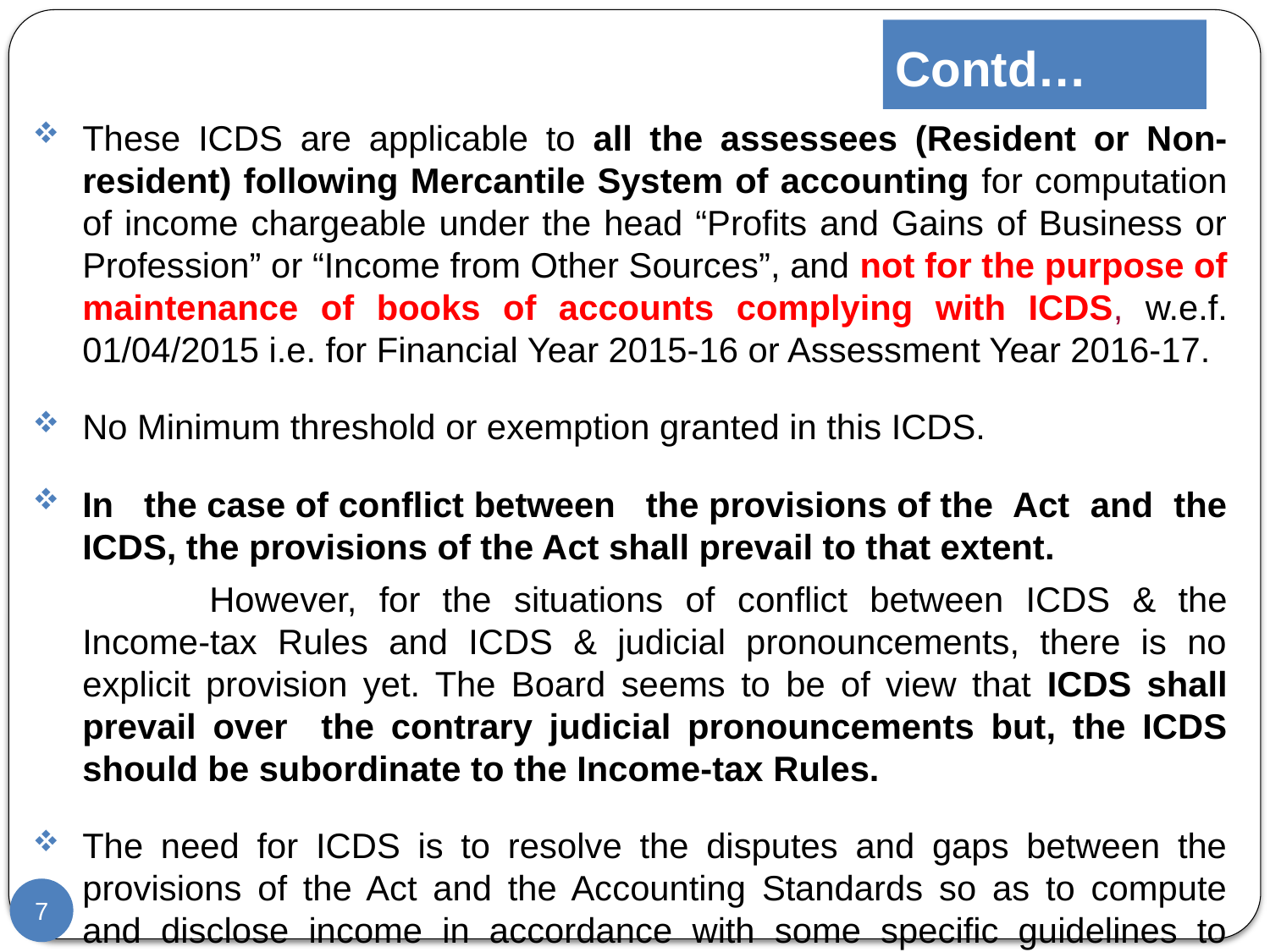

# Contd…
These ICDS are applicable to all the assessees (Resident or Non-resident) following Mercantile System of accounting for computation of income chargeable under the head “Profits and Gains of Business or Profession” or “Income from Other Sources”, and not for the purpose of maintenance of books of accounts complying with ICDS, w.e.f. 01/04/2015 i.e. for Financial Year 2015-16 or Assessment Year 2016-17.

No Minimum threshold or exemption granted in this ICDS.

In  the case of conflict between  the provisions of the Act and the ICDS, the provisions of the Act shall prevail to that extent.
		However, for the situations of conflict between ICDS & the Income-tax Rules and ICDS & judicial pronouncements, there is no explicit provision yet. The Board seems to be of view that ICDS shall prevail over  the contrary judicial pronouncements but, the ICDS should be subordinate to the Income-tax Rules.

The need for ICDS is to resolve the disputes and gaps between the provisions of the Act and the Accounting Standards so as to compute and disclose income in accordance with some specific guidelines to avoid litigations and provide an ease in doing business.
7